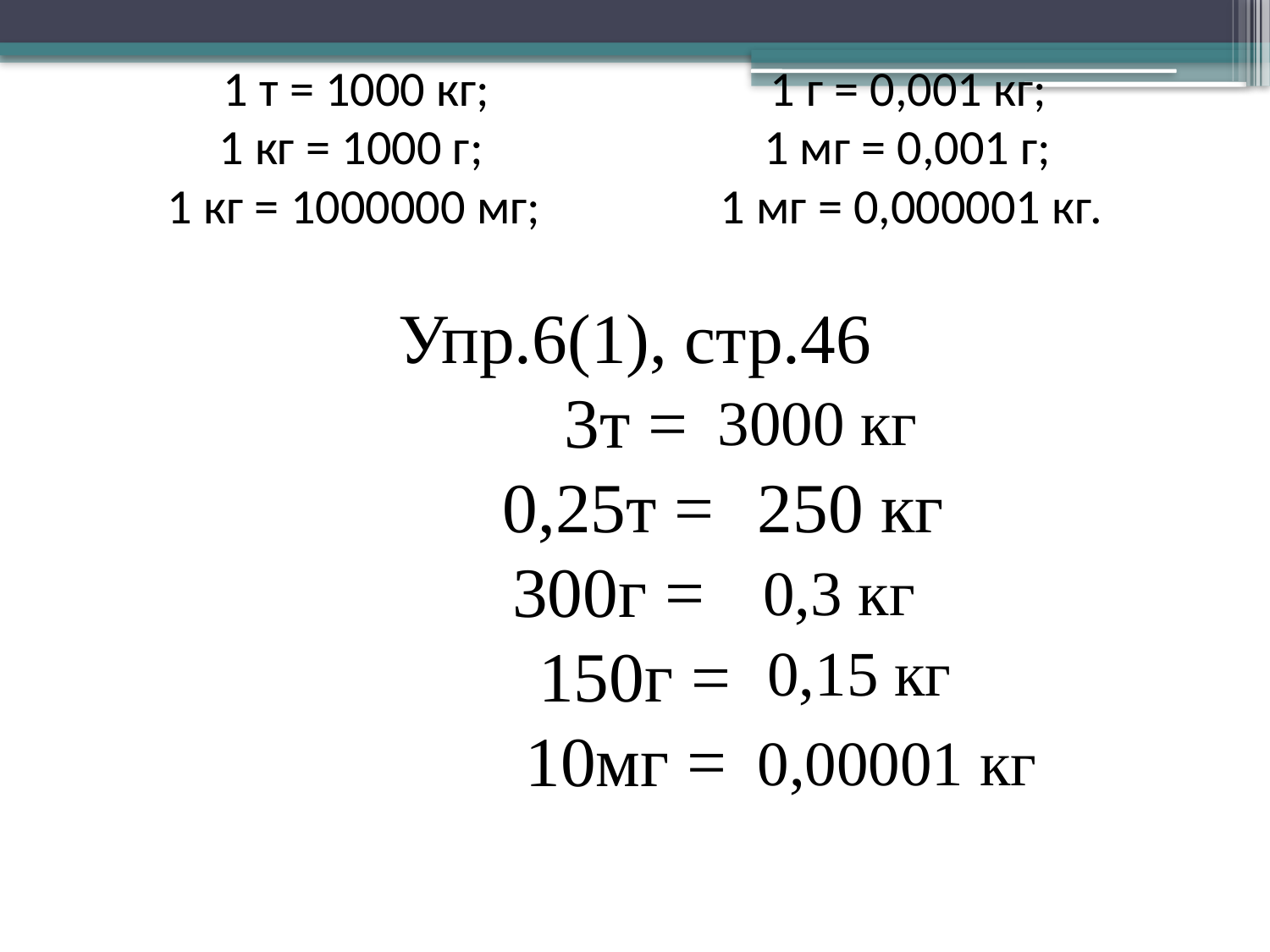

1 т = 1000 кг;                         1 г = 0,001 кг;
1 кг = 1000 г;                         1 мг = 0,001 г;
1 кг = 1000000 мг;                1 мг = 0,000001 кг.

Упр.6(1), стр.46
3т =
0,25т =
300г =
 150г =
10мг =

3000 кг
250 кг
0,3 кг
0,15 кг
0,00001 кг